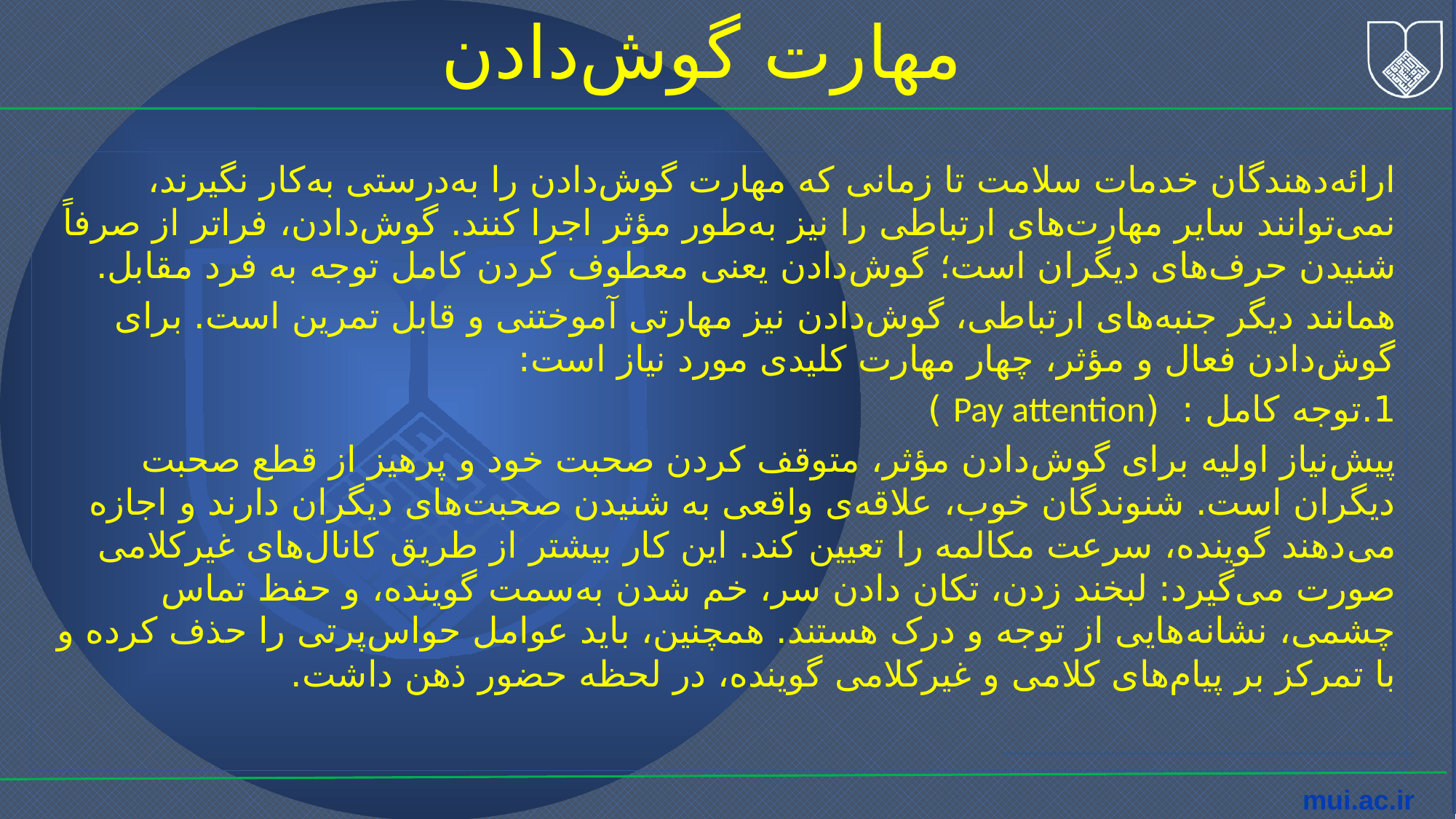

مهارت گوش‌دادن
ارائه‌دهندگان خدمات سلامت تا زمانی که مهارت گوش‌دادن را به‌درستی به‌کار نگیرند، نمی‌توانند سایر مهارت‌های ارتباطی را نیز به‌طور مؤثر اجرا کنند. گوش‌دادن، فراتر از صرفاً شنیدن حرف‌های دیگران است؛ گوش‌دادن یعنی معطوف کردن کامل توجه به فرد مقابل.
همانند دیگر جنبه‌های ارتباطی، گوش‌دادن نیز مهارتی آموختنی و قابل تمرین است. برای گوش‌دادن فعال و مؤثر، چهار مهارت کلیدی مورد نیاز است:
1.	توجه کامل :  (Pay attention )
پیش‌نیاز اولیه برای گوش‌دادن مؤثر، متوقف کردن صحبت خود و پرهیز از قطع صحبت دیگران است. شنوندگان خوب، علاقه‌ی واقعی به شنیدن صحبت‌های دیگران دارند و اجازه می‌دهند گوینده، سرعت مکالمه را تعیین کند. این کار بیشتر از طریق کانال‌های غیرکلامی صورت می‌گیرد: لبخند زدن، تکان دادن سر، خم شدن به‌سمت گوینده، و حفظ تماس چشمی، نشانه‌هایی از توجه و درک هستند. همچنین، باید عوامل حواس‌پرتی را حذف کرده و با تمرکز بر پیام‌های کلامی و غیرکلامی گوینده، در لحظه حضور ذهن داشت.